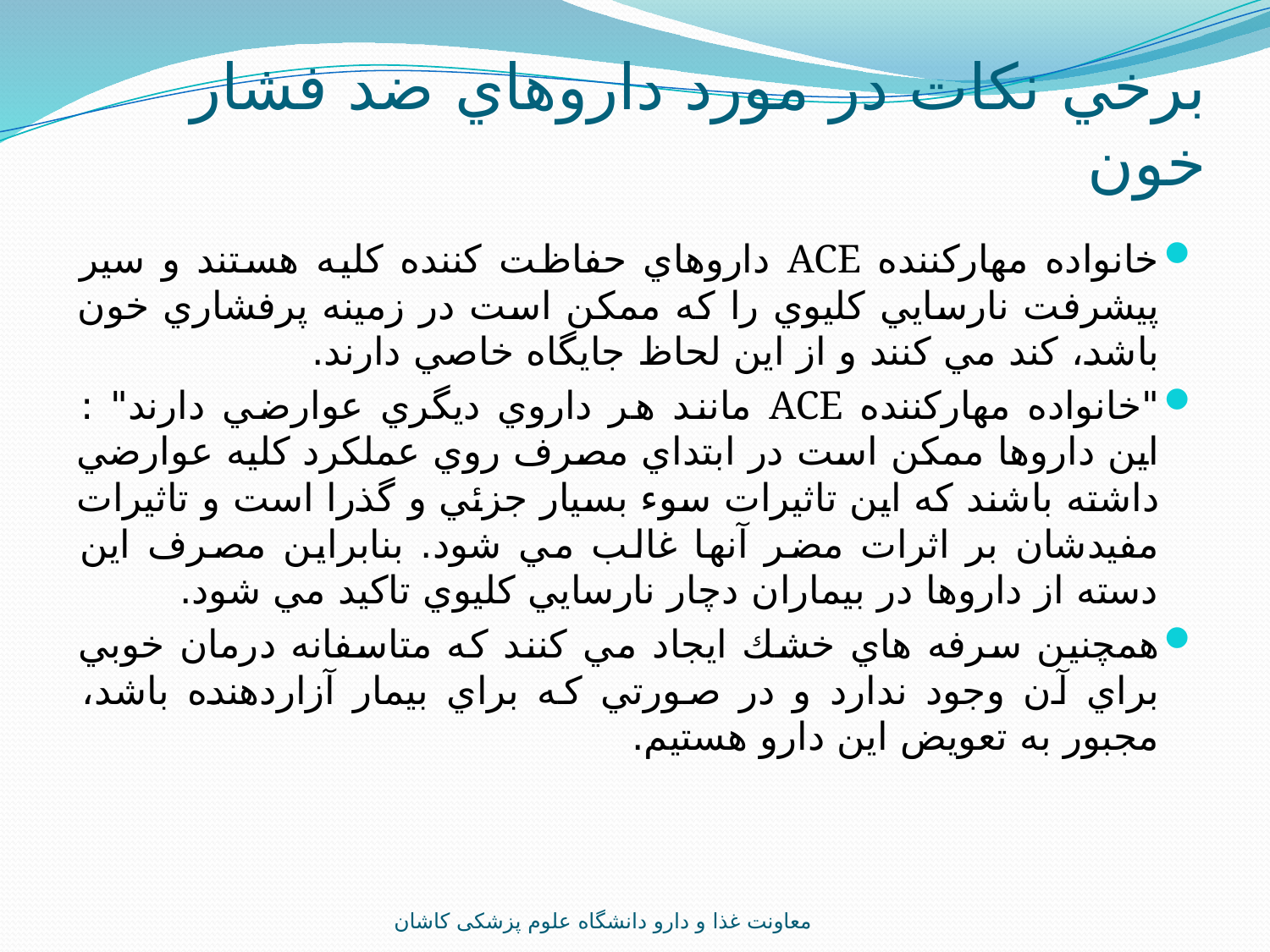

# برخي نكات در مورد داروهاي ضد فشار خون
خانواده مهاركننده ACE داروهاي حفاظت كننده كليه هستند و سير پيشرفت نارسايي كليوي را كه ممكن است در زمينه پرفشاري خون باشد، كند مي كنند و از اين لحاظ جايگاه خاصي دارند.
"خانواده مهاركننده ACE مانند هر داروي ديگري عوارضي دارند" : اين داروها ممكن است در ابتداي مصرف روي عملكرد كليه عوارضي داشته باشند كه اين تاثيرات سوء بسيار جزئي و گذرا است و تاثيرات مفيدشان بر اثرات مضر آنها غالب مي شود. بنابراين مصرف اين دسته از داروها در بيماران دچار نارسايي كليوي تاكيد مي شود.
همچنين سرفه هاي خشك ايجاد مي كنند كه متاسفانه درمان خوبي براي آن وجود ندارد و در صورتي كه براي بيمار آزاردهنده باشد، مجبور به تعويض اين دارو هستيم.

معاونت غذا و دارو دانشگاه علوم پزشکی کاشان